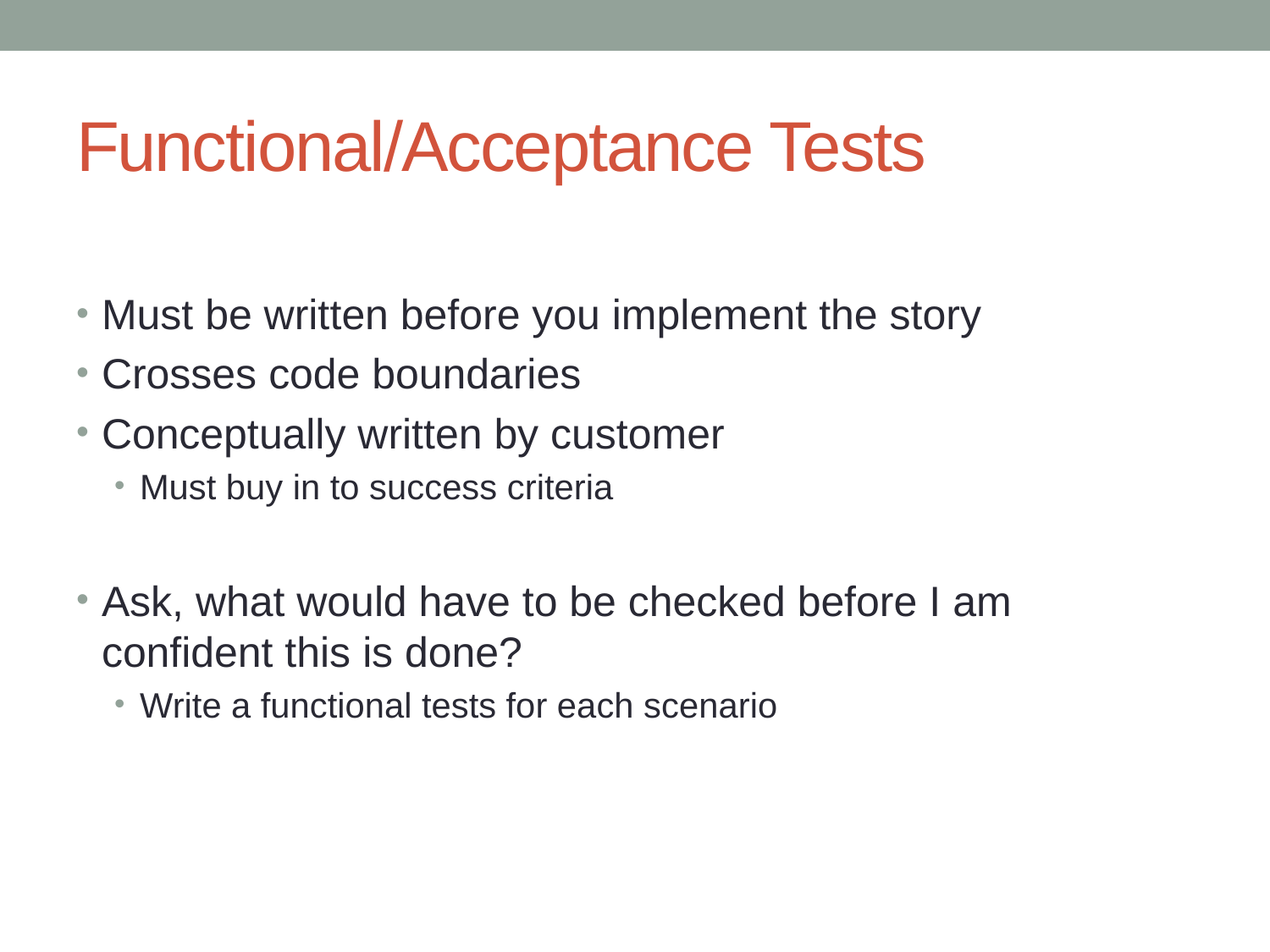

# Functional/Acceptance Tests

Must be written before you implement the story
Crosses code boundaries
Conceptually written by customer
Must buy in to success criteria

Ask, what would have to be checked before I am confident this is done?
Write a functional tests for each scenario